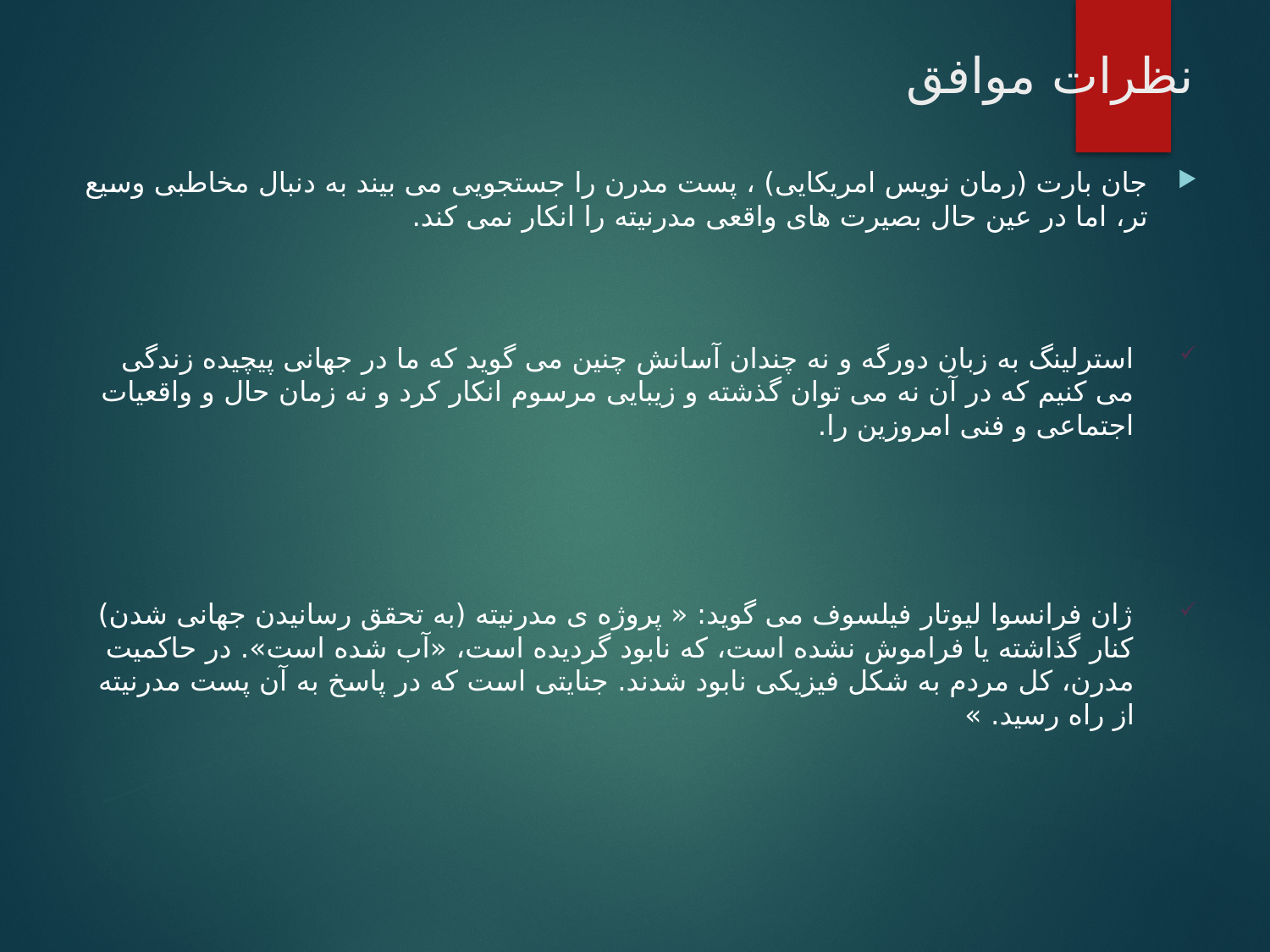

# نظرات موافق
جان بارت (رمان نویس امریکایی) ، پست مدرن را جستجویی می بیند به دنبال مخاطبی وسیع تر، اما در عین حال بصیرت های واقعی مدرنیته را انکار نمی کند.

استرلینگ به زبان دورگه و نه چندان آسانش چنین می گوید که ما در جهانی پیچیده زندگی می کنیم که در آن نه می توان گذشته و زیبایی مرسوم انکار کرد و نه زمان حال و واقعیات اجتماعی و فنی امروزین را.

ژان فرانسوا لیوتار فیلسوف می گوید: « پروژه ی مدرنیته (به تحقق رسانیدن جهانی شدن) کنار گذاشته یا فراموش نشده است، که نابود گردیده است، «آب شده است». در حاکمیت مدرن، کل مردم به شکل فیزیکی نابود شدند. جنایتی است که در پاسخ به آن پست مدرنیته از راه رسید. »